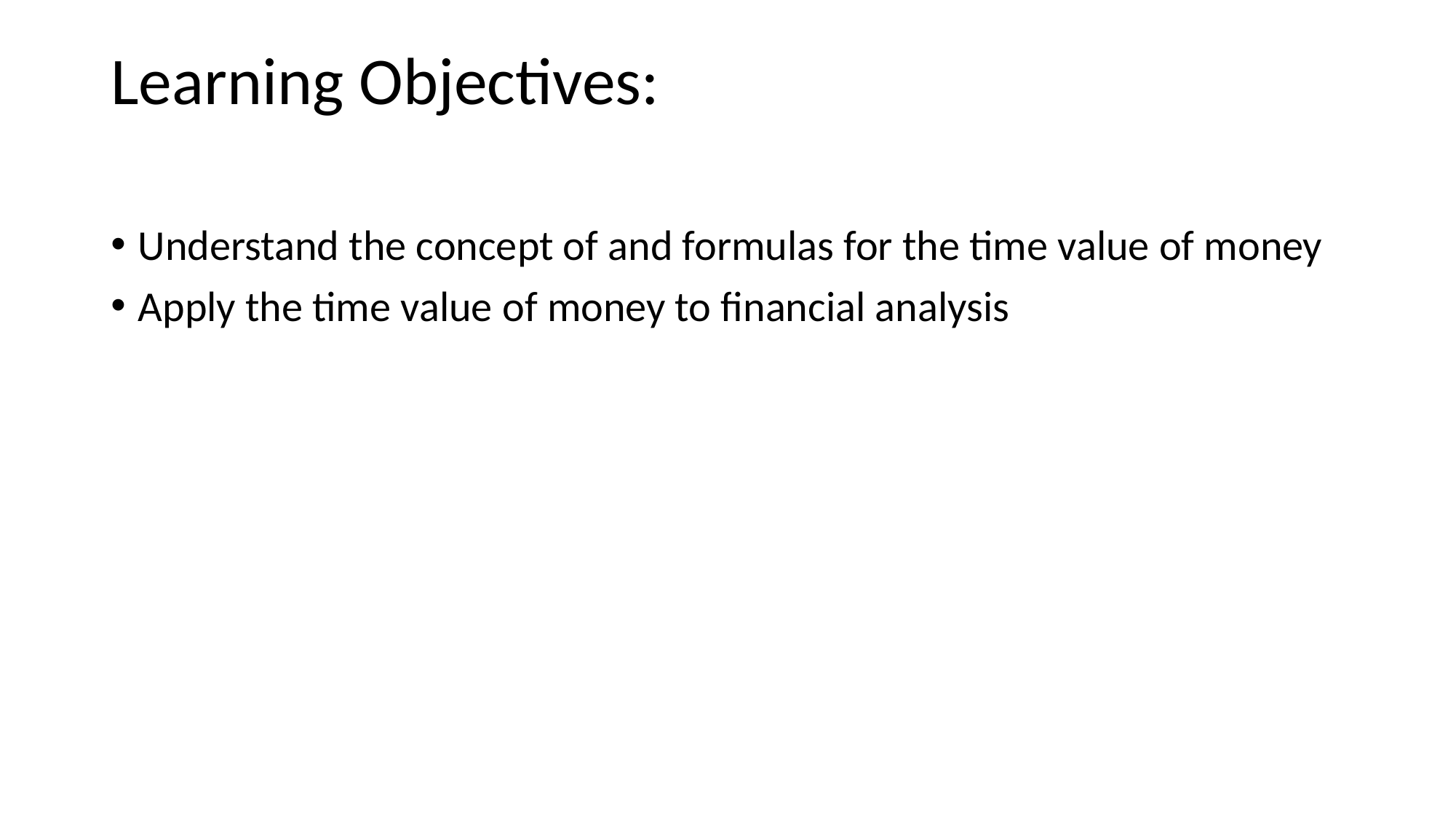

# Learning Objectives:
Understand the concept of and formulas for the time value of money
Apply the time value of money to financial analysis